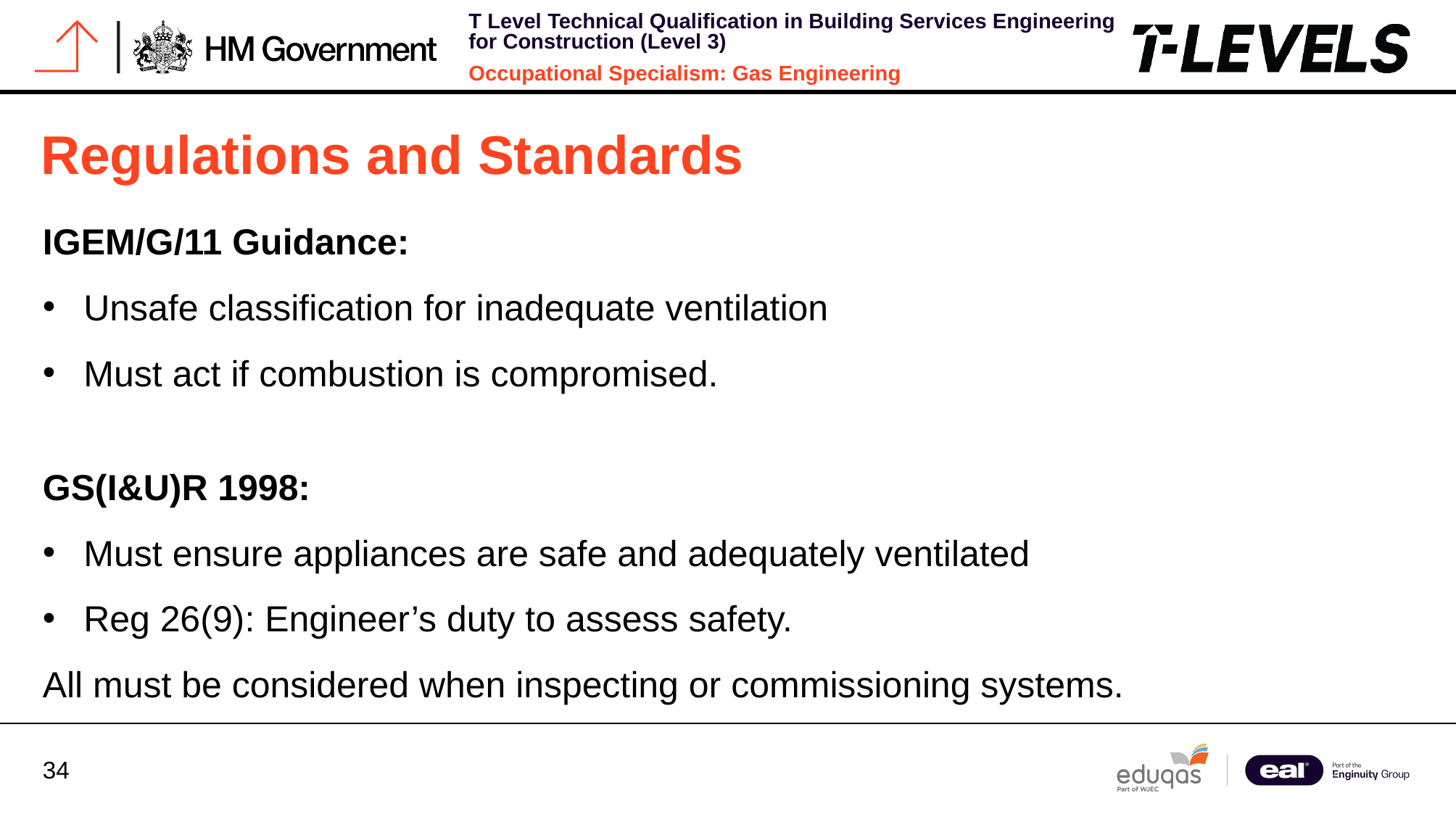

# Regulations and Standards
IGEM/G/11 Guidance:
Unsafe classification for inadequate ventilation
Must act if combustion is compromised.
GS(I&U)R 1998:
Must ensure appliances are safe and adequately ventilated
Reg 26(9): Engineer’s duty to assess safety.
All must be considered when inspecting or commissioning systems.